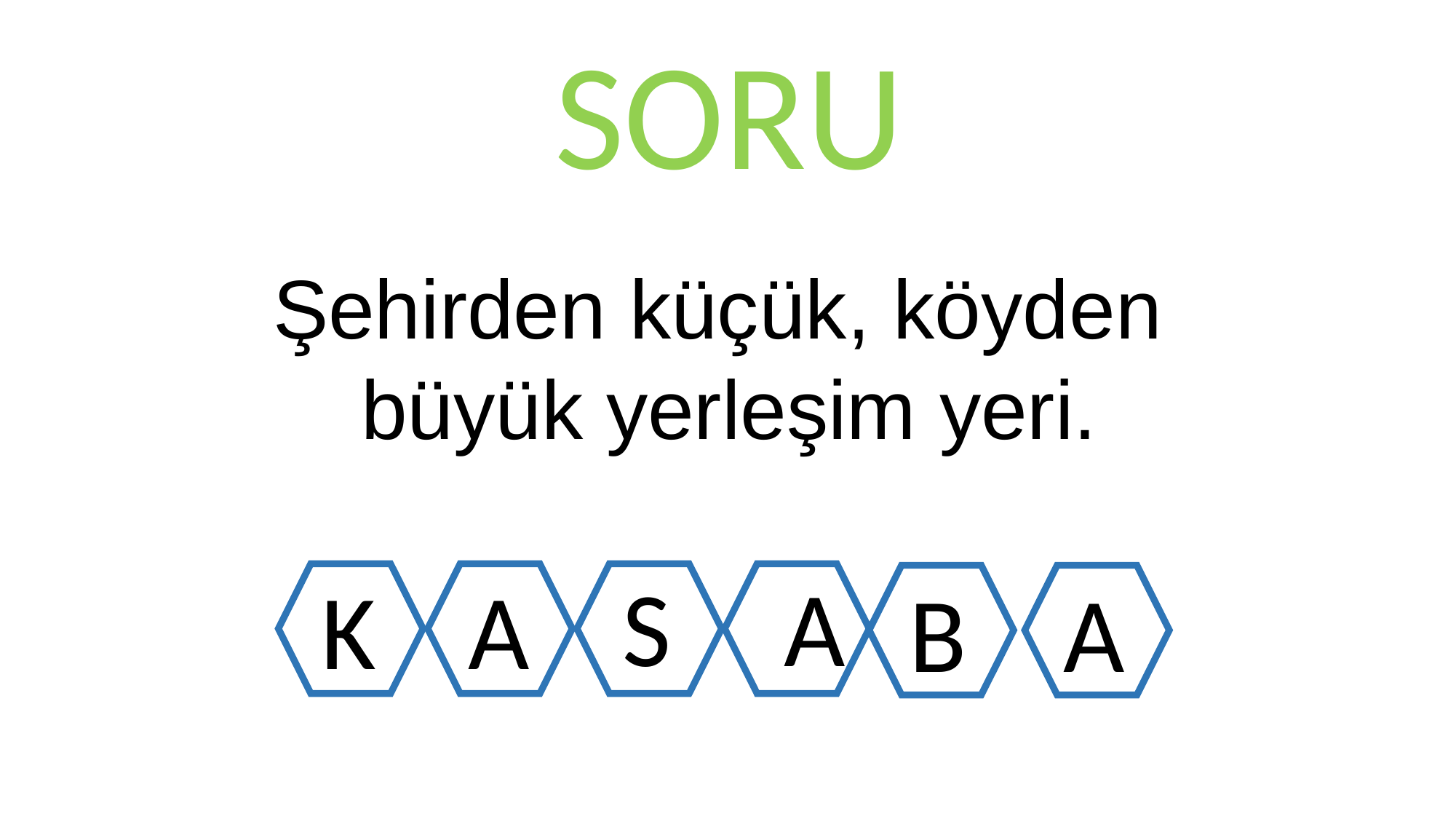

SORU
Şehirden küçük, köyden
büyük yerleşim yeri.
S
A
K
A
B
A